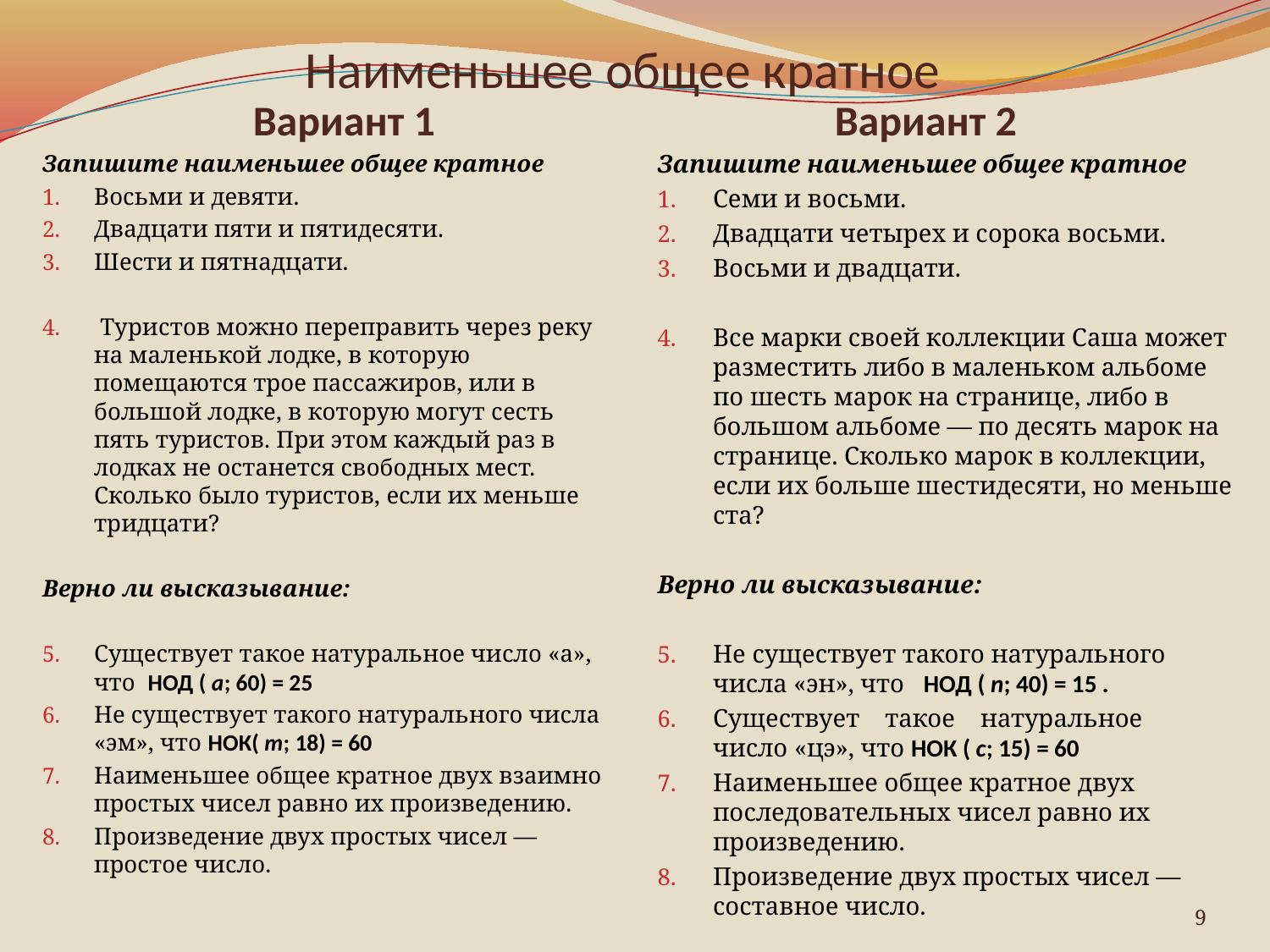

# Наименьшее общее кратное
Вариант 1
Вариант 2
Запишите наименьшее общее кратное
Восьми и девяти.
Двадцати пяти и пятидесяти.
Шести и пятнадцати.

 Туристов можно переправить через реку на маленькой лодке, в которую помещаются трое пассажиров, или в большой лодке, в которую могут сесть пять туристов. При этом каждый раз в лодках не останется свободных мест. Сколько было туристов, если их меньше тридцати?

Верно ли высказывание:

Существует такое натуральное число «а», что  НОД ( а; 60) = 25
Не существует такого натурального числа «эм», что НОК( т; 18) = 60
Наименьшее общее кратное двух взаимно простых чисел равно их произведению.
Произведение двух простых чисел — простое число.

Запишите наименьшее общее кратное
Семи и восьми.
Двадцати четырех и сорока восьми.
Восьми и двадцати.

Все марки своей коллекции Саша может разместить либо в маленьком альбоме по шесть марок на странице, либо в большом альбоме — по десять марок на странице. Сколько марок в коллекции, если их больше шестидесяти, но меньше ста?

Верно ли высказывание:

Не существует такого натурального числа «эн», что   НОД ( n; 40) = 15 .
Существует    такое    натуральное    число «цэ», что НОК ( с; 15) = 60
Наименьшее общее кратное двух последовательных чисел равно их произведению.
Произведение двух простых чисел — составное число.

9